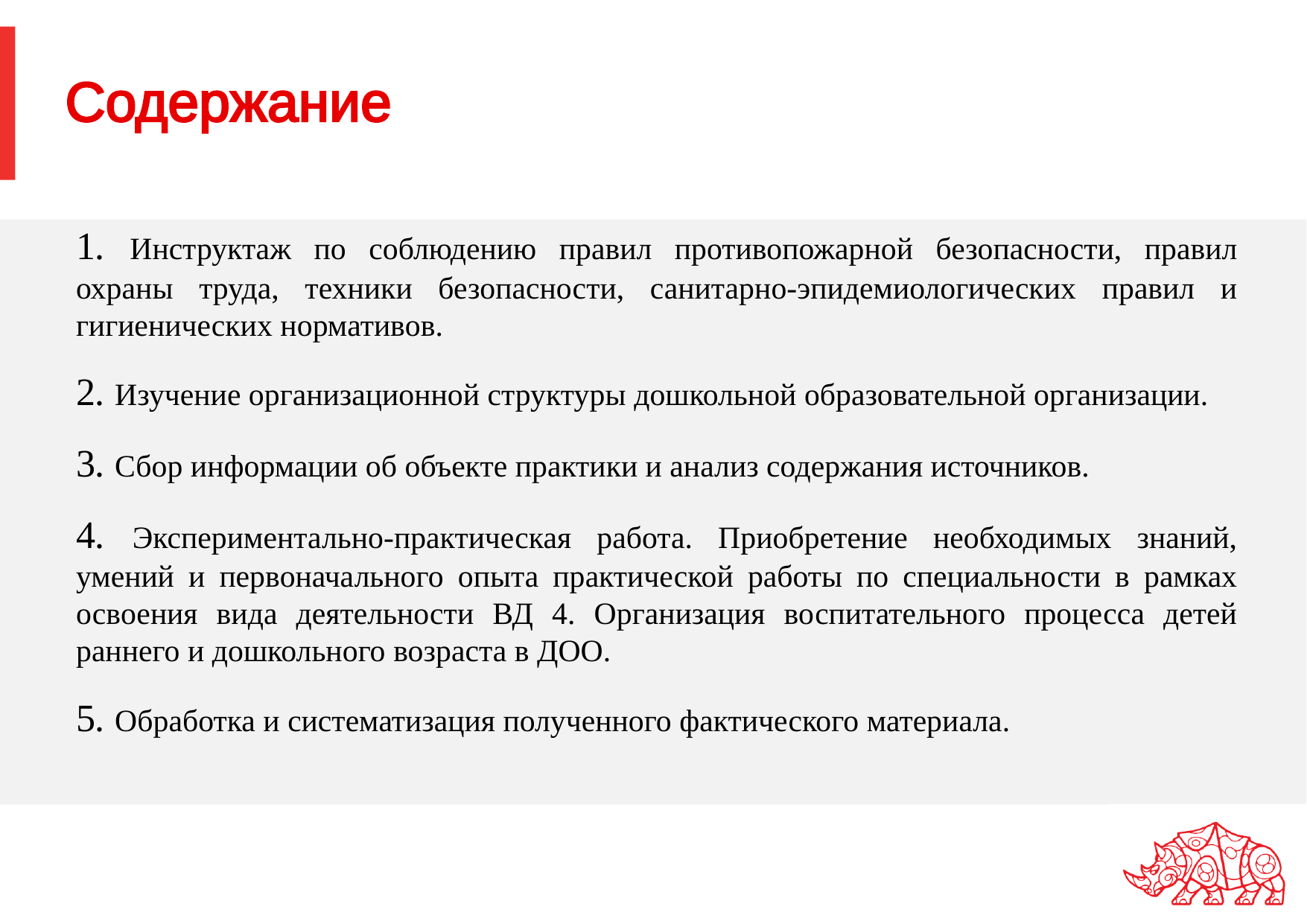

# Содержание
1. Инструктаж по соблюдению правил противопожарной безопасности, правил охраны труда, техники безопасности, санитарно-эпидемиологических правил и гигиенических нормативов.
2. Изучение организационной структуры дошкольной образовательной организации.
3. Сбор информации об объекте практики и анализ содержания источников.
4. Экспериментально-практическая работа. Приобретение необходимых знаний, умений и первоначального опыта практической работы по специальности в рамках освоения вида деятельности ВД 4. Организация воспитательного процесса детей раннего и дошкольного возраста в ДОО.
5. Обработка и систематизация полученного фактического материала.